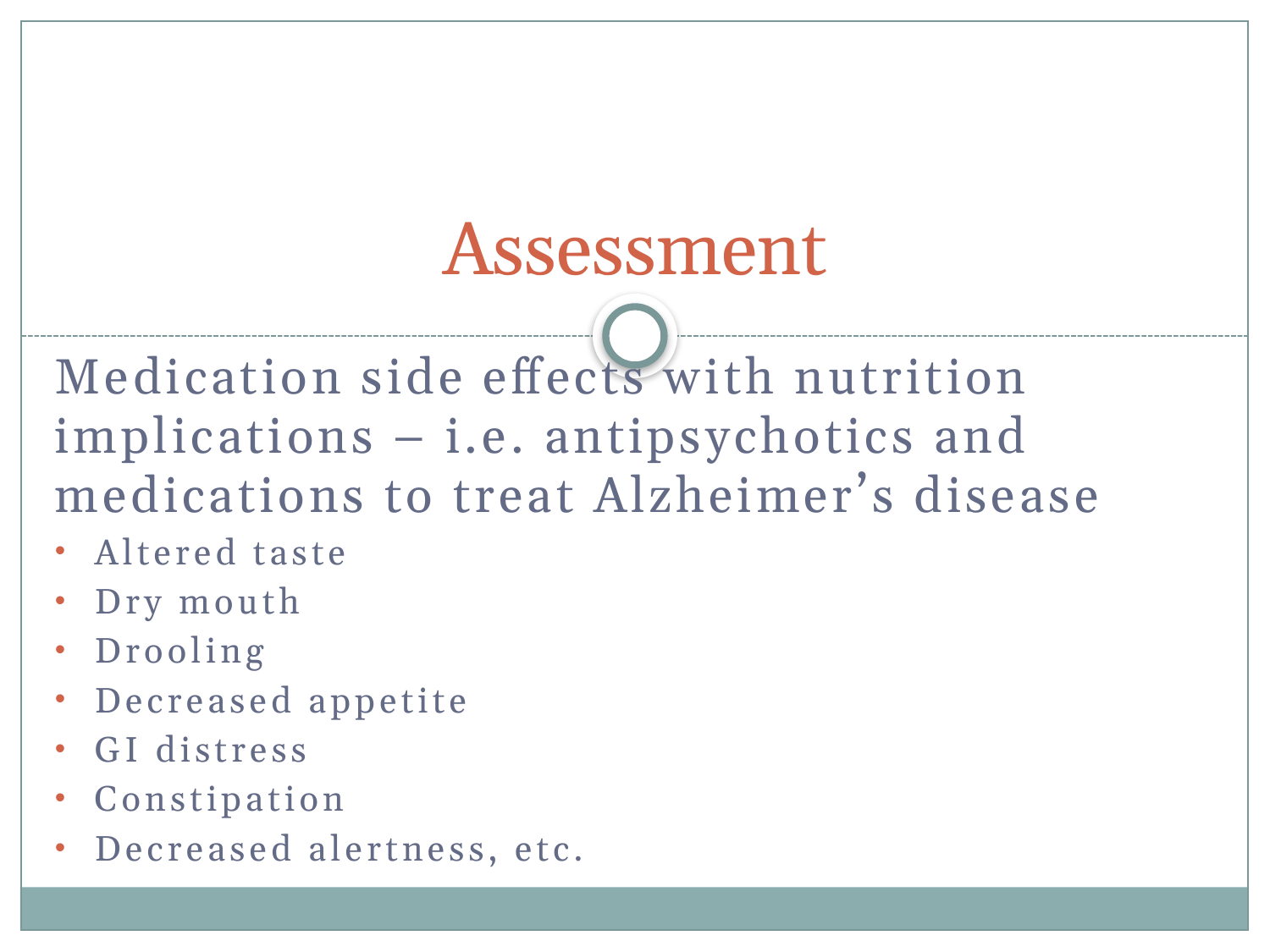

# Assessment
Medication side effects with nutrition implications – i.e. antipsychotics and medications to treat Alzheimer’s disease
Altered taste
Dry mouth
Drooling
Decreased appetite
GI distress
Constipation
Decreased alertness, etc.